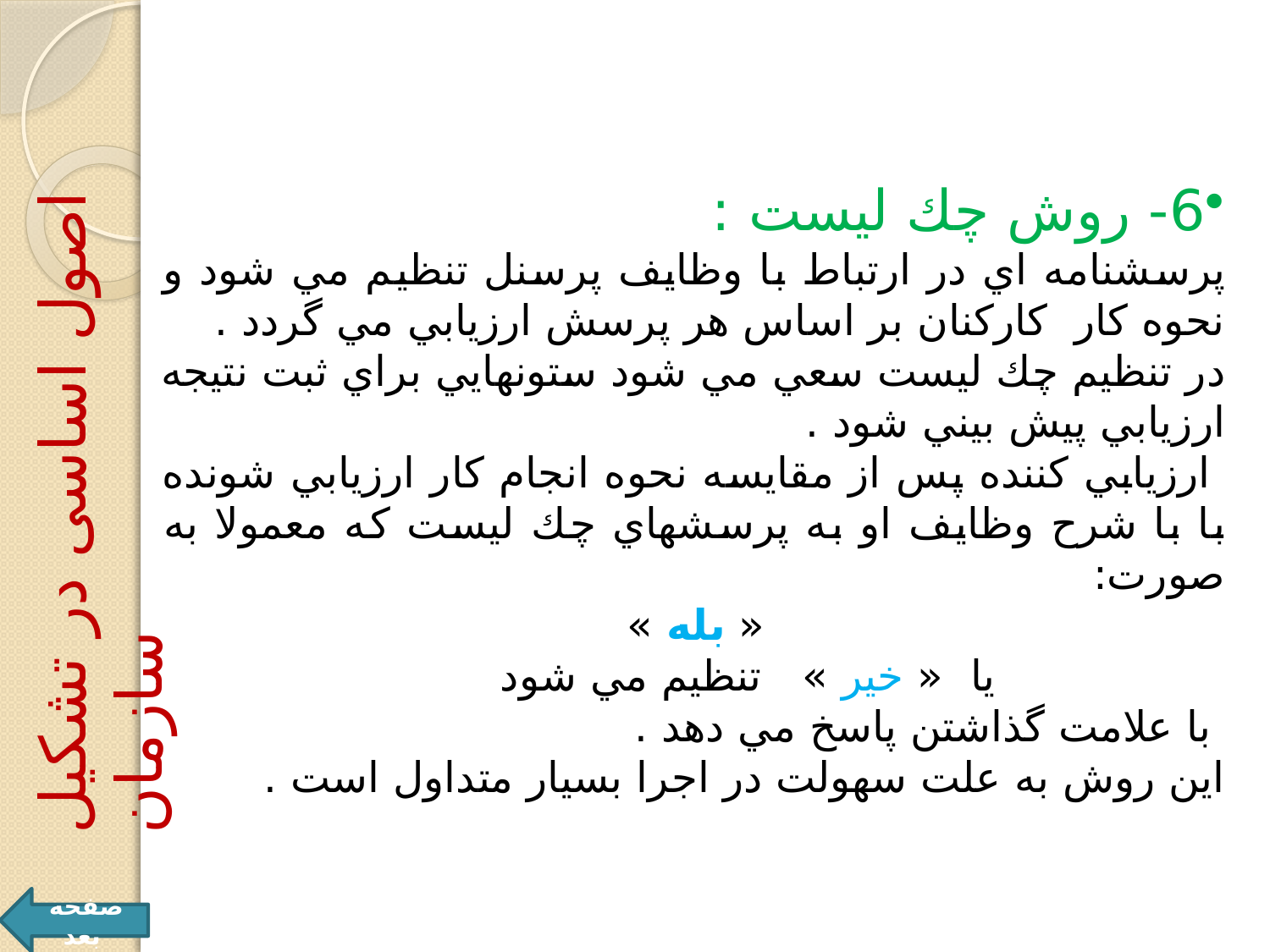

6- روش چك ليست :
پرسشنامه اي در ارتباط با وظايف پرسنل تنظيم مي شود و نحوه كار  كاركنان بر اساس هر پرسش ارزيابي مي گردد .
در تنظيم چك ليست سعي مي شود ستونهايي براي ثبت نتيجه ارزيابي پيش بيني شود .
 ارزيابي كننده پس از مقايسه نحوه انجام كار ارزيابي شونده با با شرح وظايف او به پرسشهاي چك ليست كه معمولا به صورت:
                                  « بله »
                 يا  « خير »   تنظيم مي شود
 با علامت گذاشتن پاسخ مي دهد .
اين روش به علت سهولت در اجرا بسيار متداول است .
اصول اساسی در تشکیل سازمان
صفحه  بعد